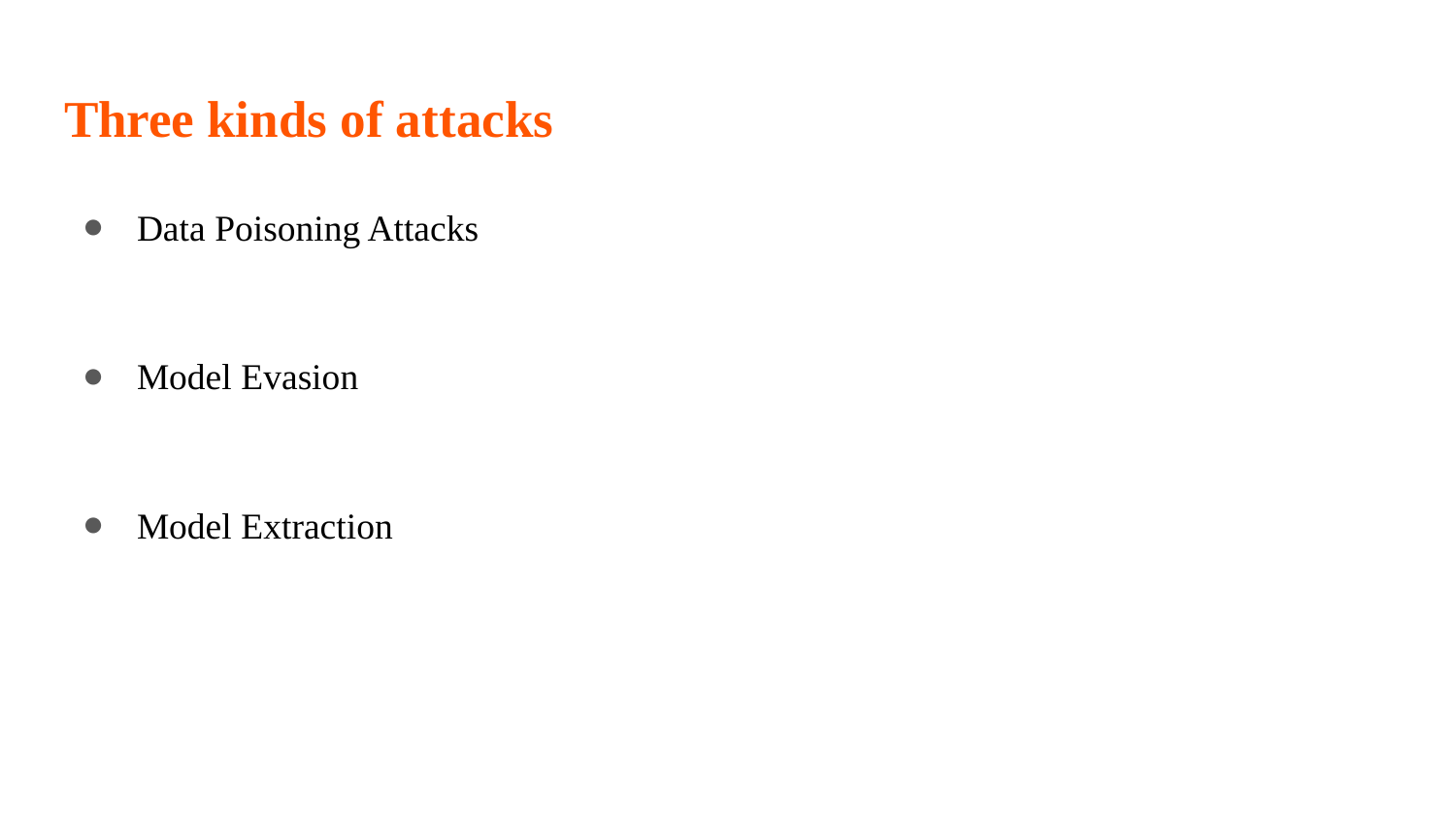

# Three kinds of attacks
Data Poisoning Attacks

Model Evasion

Model Extraction